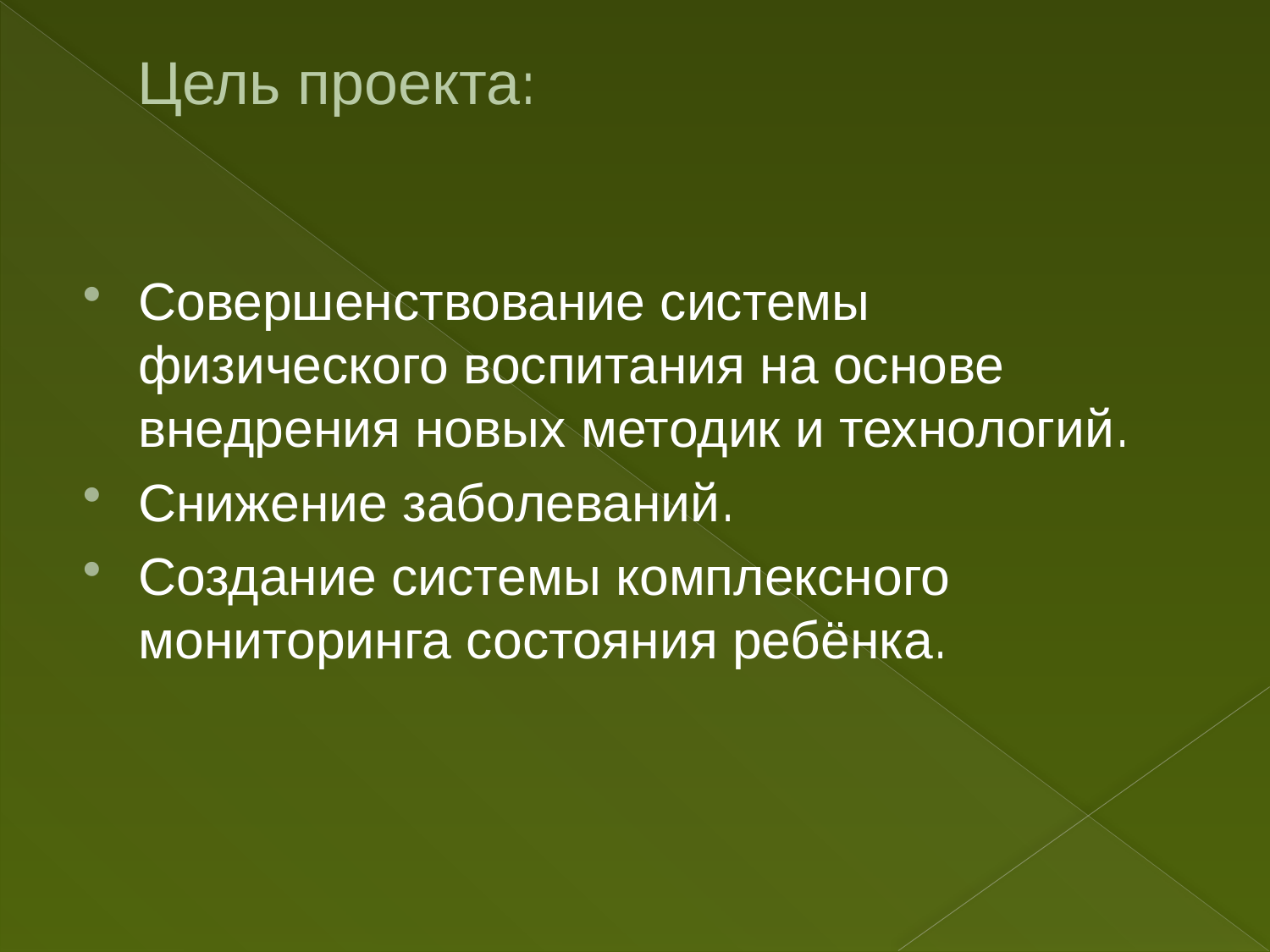

# Цель проекта:
Совершенствование системы физического воспитания на основе внедрения новых методик и технологий.
Снижение заболеваний.
Создание системы комплексного мониторинга состояния ребёнка.